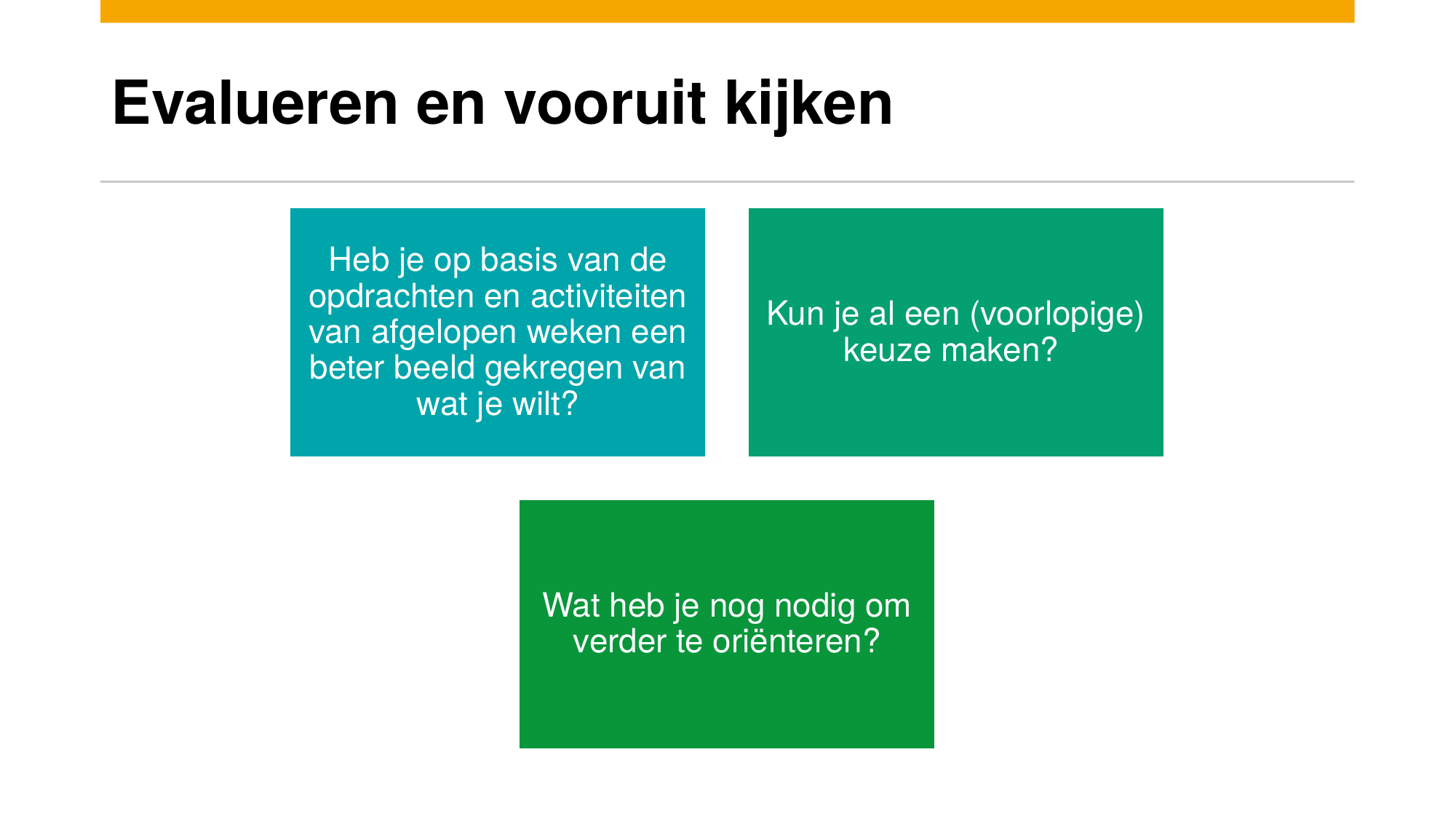

# Evalueren en vooruit kijken

Heb je op basis van de opdrachten en activiteiten van afgelopen weken een beter beeld gekregen van wat je wilt?
Kun je al een (voorlopige) keuze maken?
Wat heb je nog nodig om verder te oriënteren?